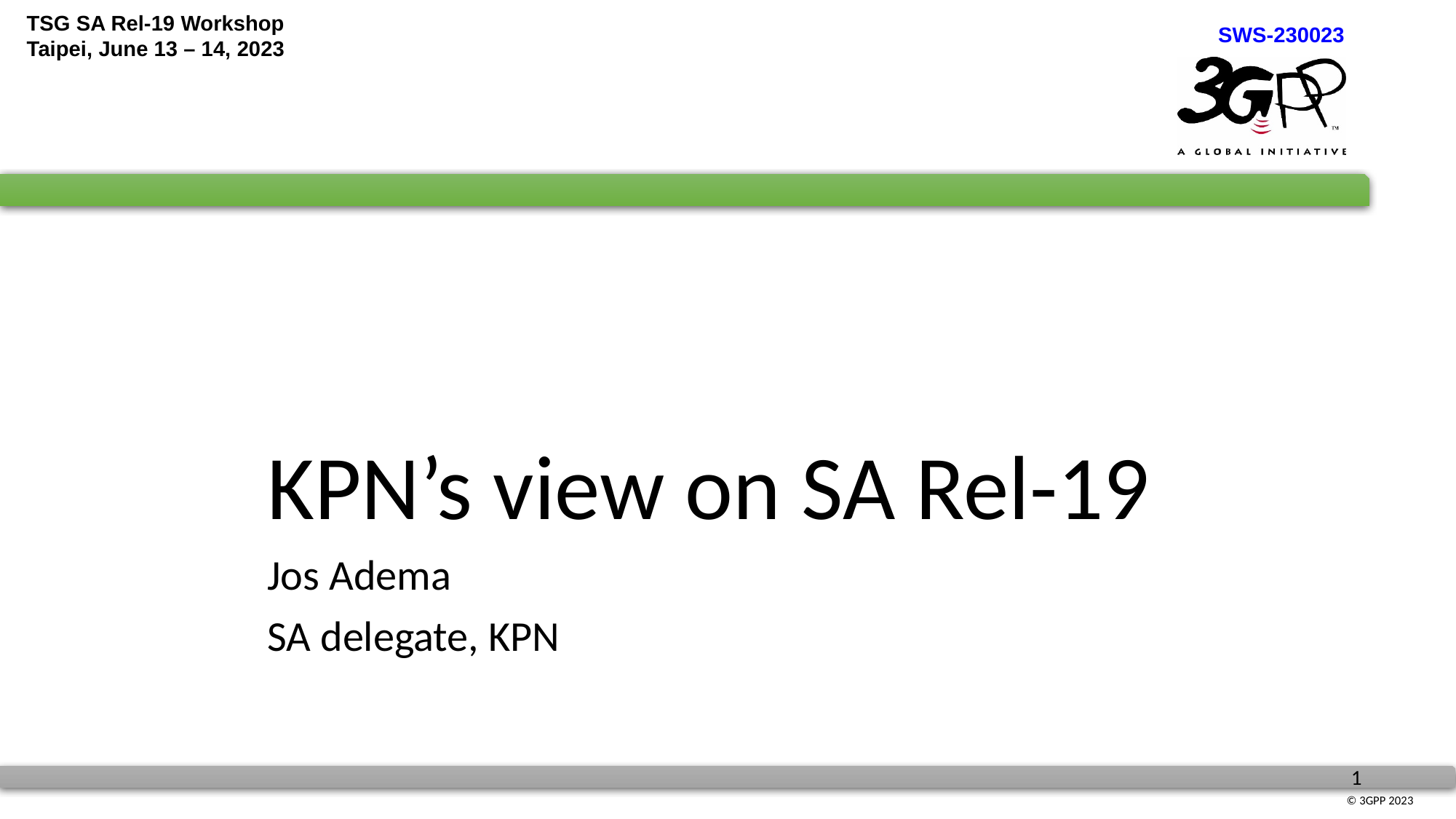

# KPN’s view on SA Rel-19
Jos Adema
SA delegate, KPN